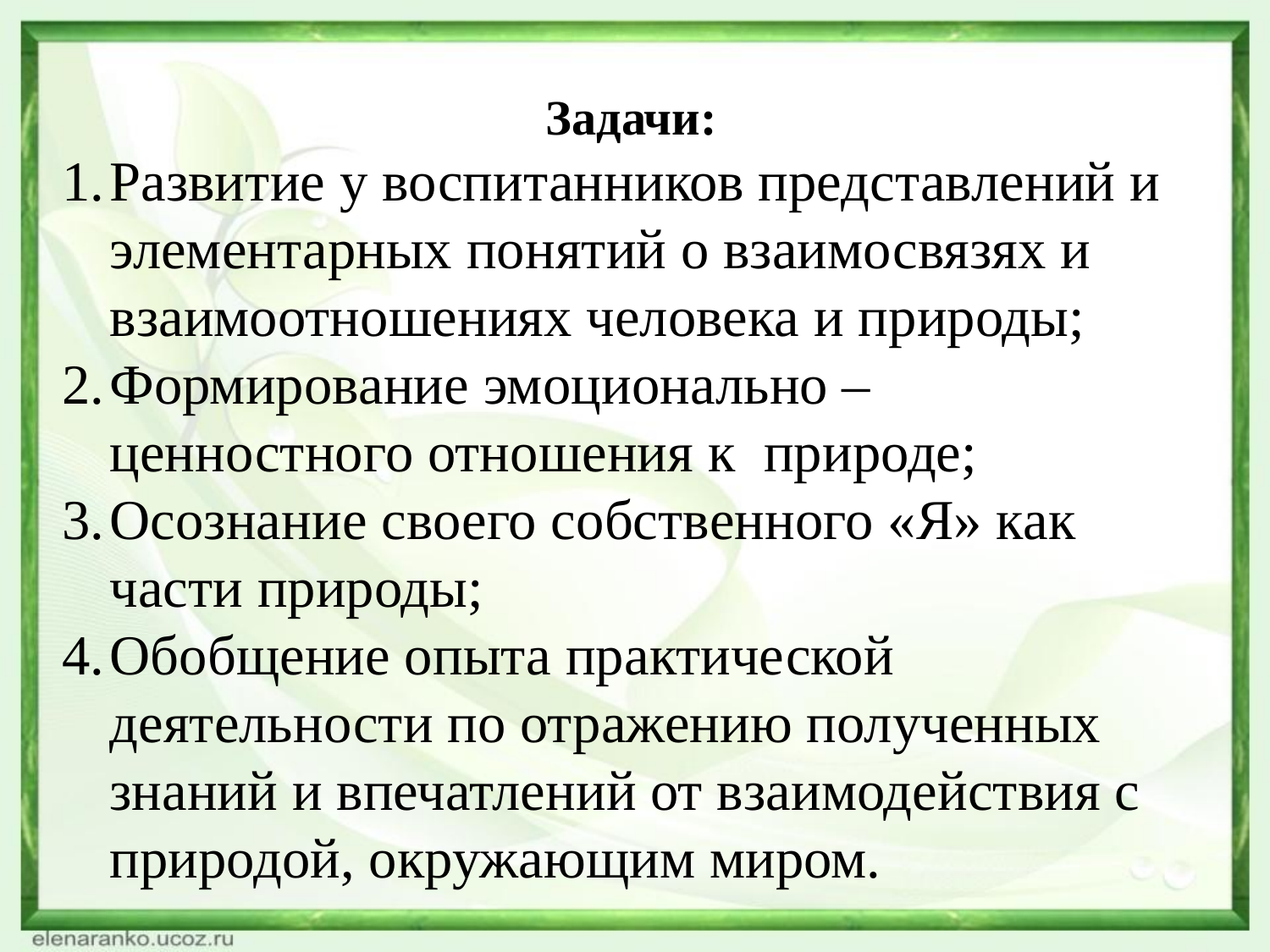

Задачи:
Развитие у воспитанников представлений и  элементарных понятий о взаимосвязях и  взаимоотношениях человека и природы;
Формирование эмоционально – ценностного отношения к  природе;
Осознание своего собственного «Я» как части природы;
Обобщение опыта практической деятельности по отражению полученных знаний и впечатлений от взаимодействия с природой, окружающим миром.